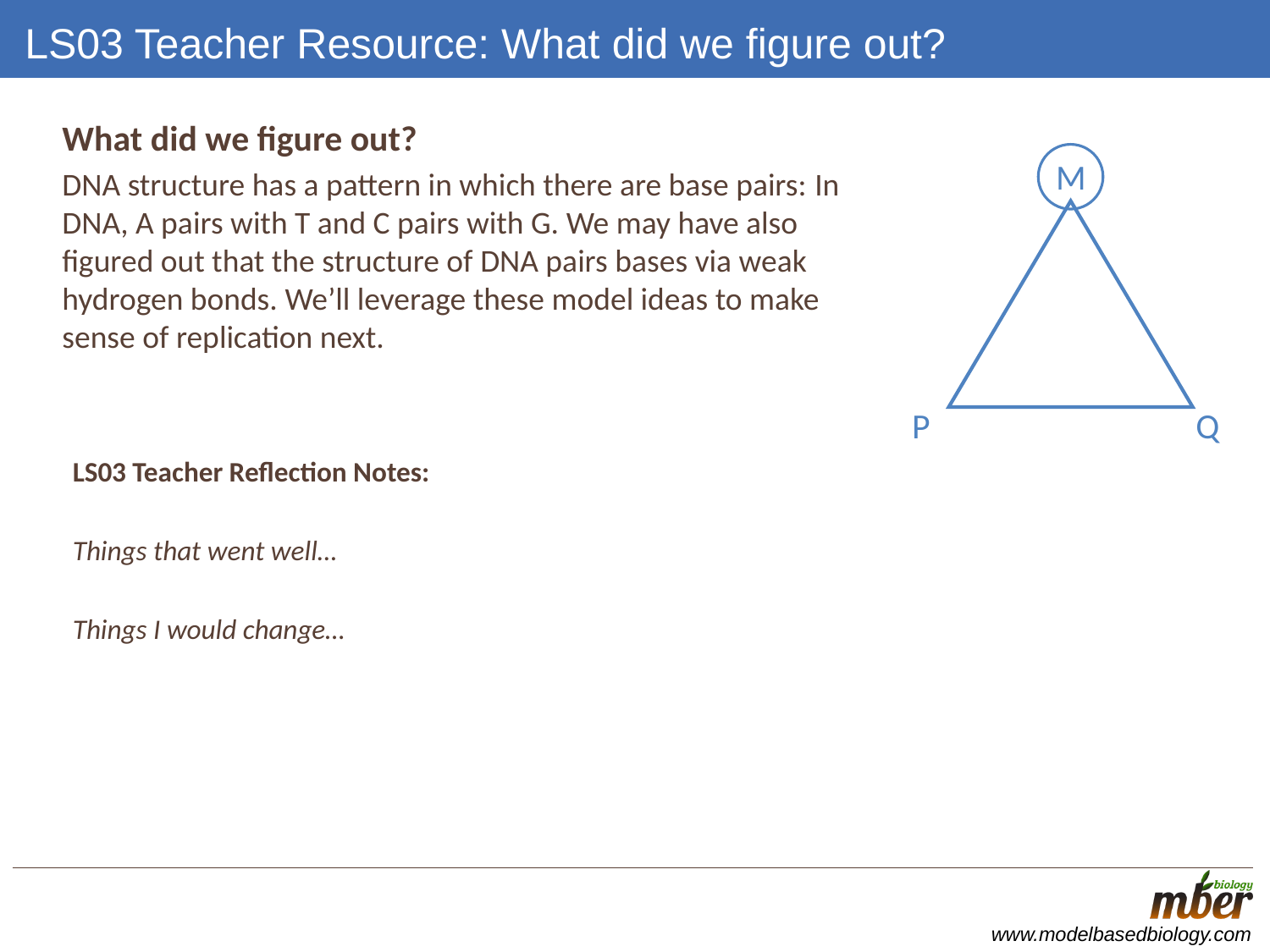

# LS03 Teacher Resource: What did we figure out?
What did we figure out?
DNA structure has a pattern in which there are base pairs: In DNA, A pairs with T and C pairs with G. We may have also figured out that the structure of DNA pairs bases via weak hydrogen bonds. We’ll leverage these model ideas to make sense of replication next.

M

Q
P

LS03 Teacher Reflection Notes:

Things that went well…

Things I would change…